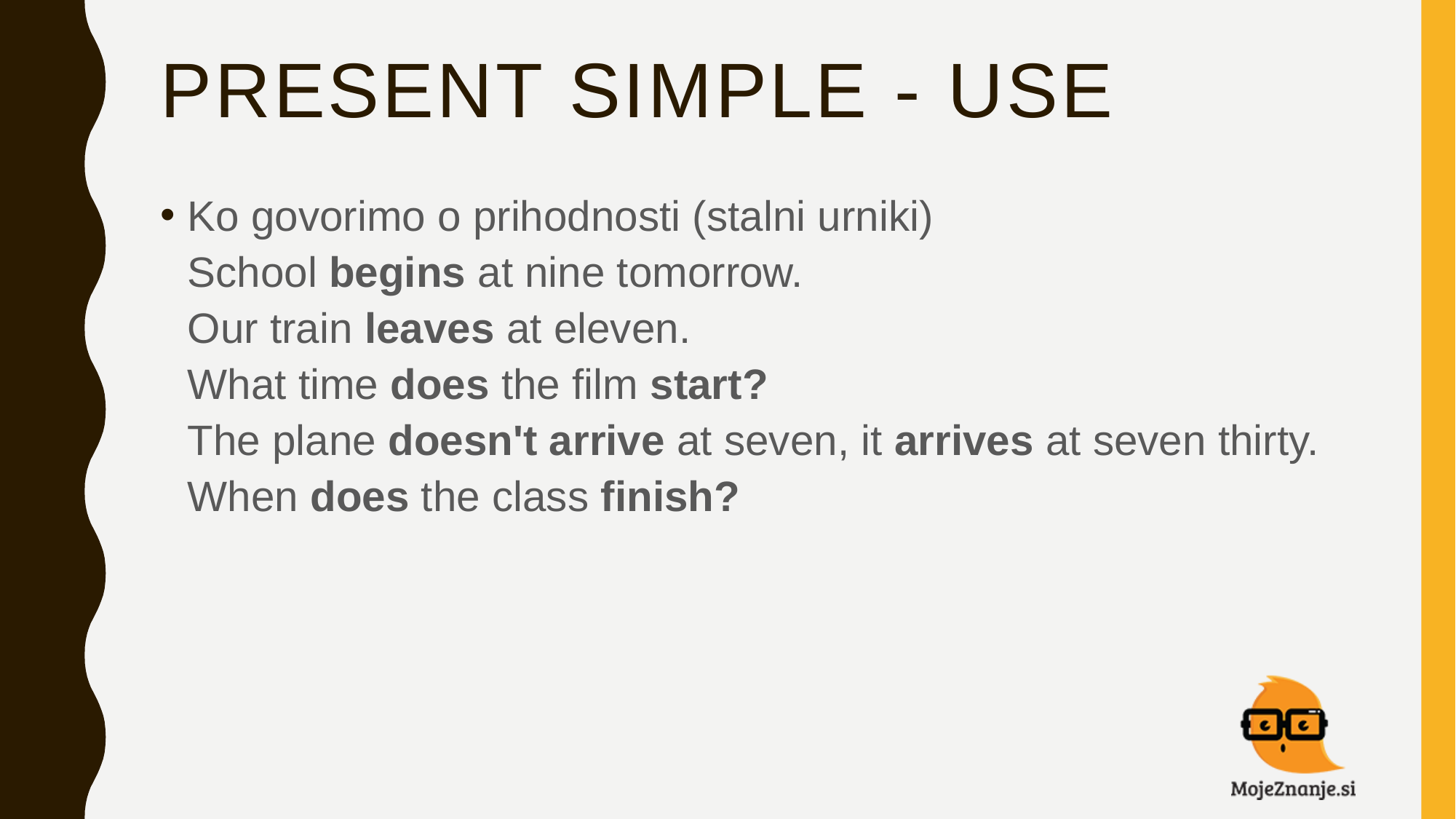

# PRESENT SIMPLE - USE
Ko govorimo o prihodnosti (stalni urniki)
School begins at nine tomorrow.
Our train leaves at eleven.
What time does the film start?
The plane doesn't arrive at seven, it arrives at seven thirty.
When does the class finish?